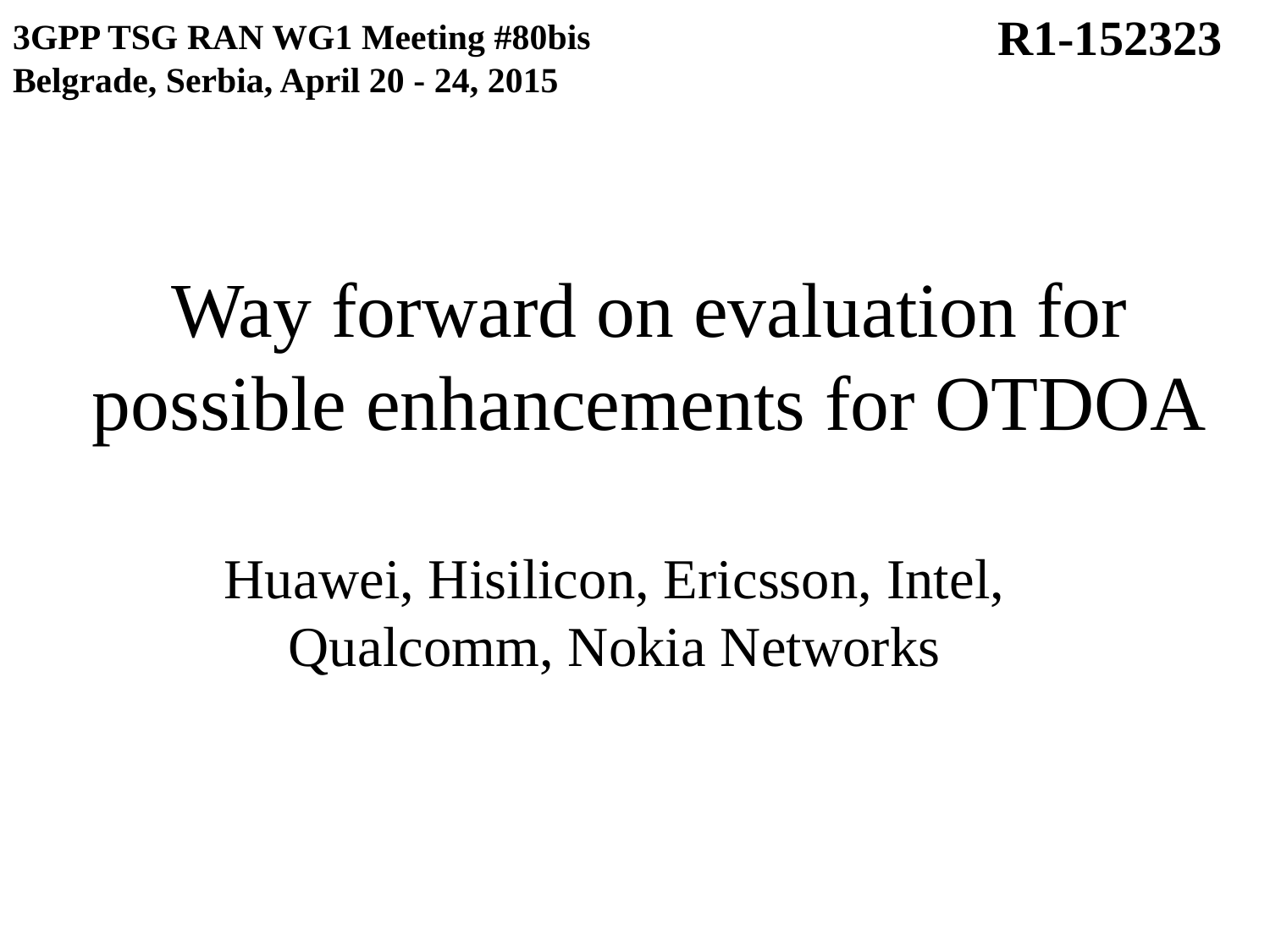

R1-152323
3GPP TSG RAN WG1 Meeting #80bis
Belgrade, Serbia, April 20 - 24, 2015

# Way forward on evaluation for possible enhancements for OTDOA
Huawei, Hisilicon, Ericsson, Intel, Qualcomm, Nokia Networks